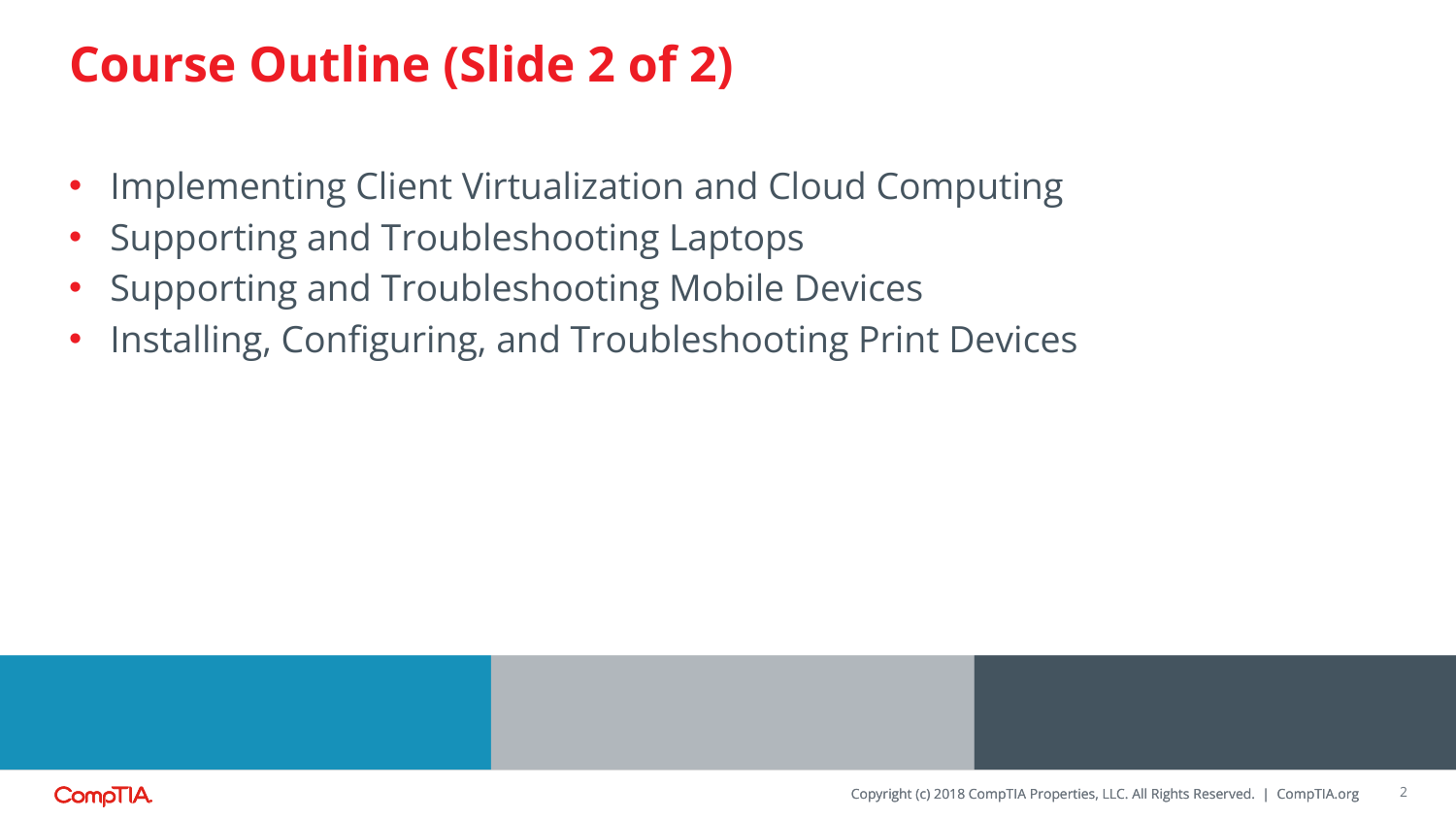

# Course Outline (Slide 2 of 2)
Implementing Client Virtualization and Cloud Computing
Supporting and Troubleshooting Laptops
Supporting and Troubleshooting Mobile Devices
Installing, Configuring, and Troubleshooting Print Devices
2